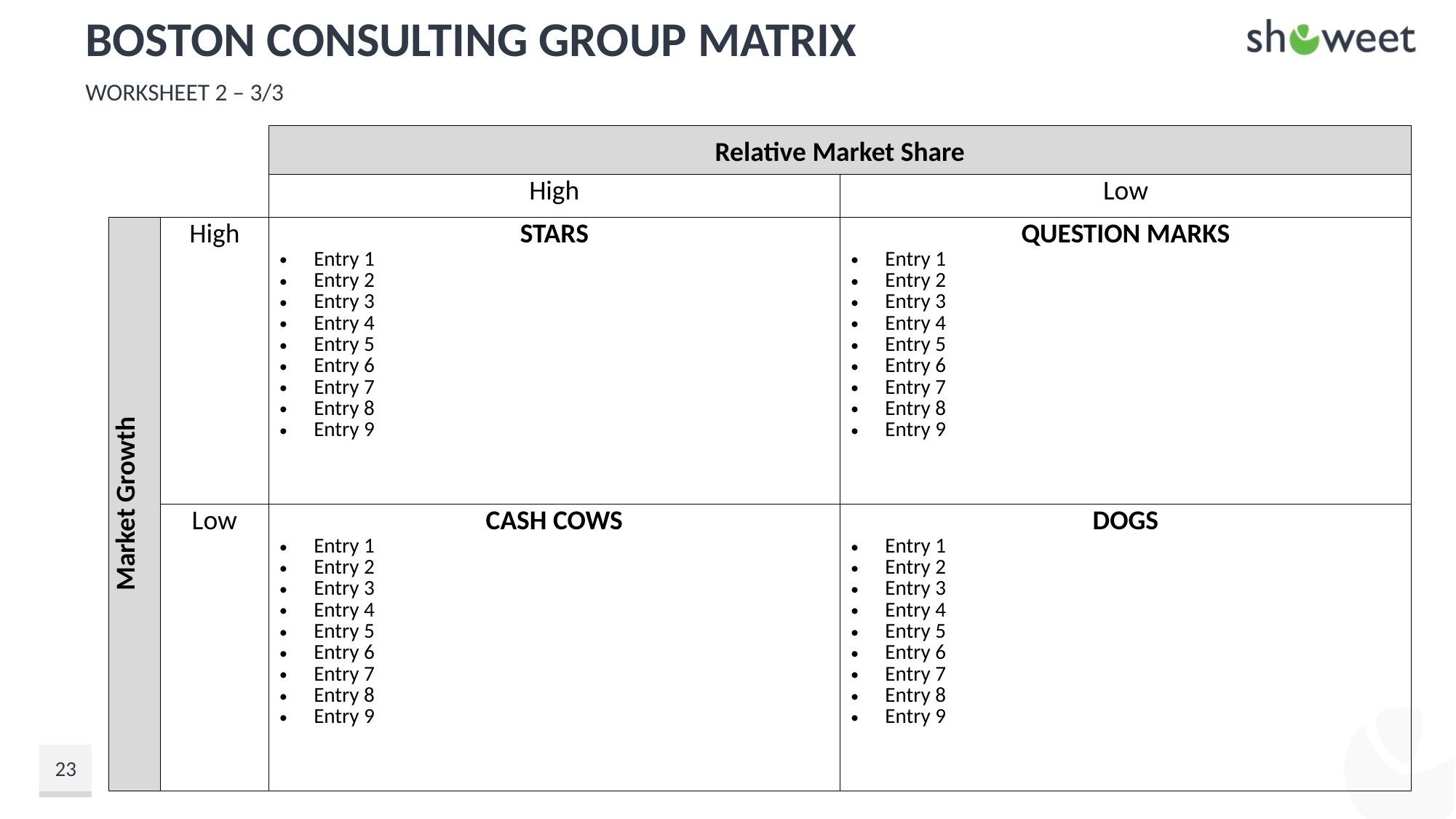

# Boston Consulting Group Matrix
Worksheet 2 – 3/3
|  |  | Relative Market Share |  |
| --- | --- | --- | --- |
|  |  | High | Low |
| Market Growth | High | STARS Entry 1 Entry 2 Entry 3 Entry 4 Entry 5 Entry 6 Entry 7 Entry 8 Entry 9 | QUESTION MARKS Entry 1 Entry 2 Entry 3 Entry 4 Entry 5 Entry 6 Entry 7 Entry 8 Entry 9 |
|  | Low | CASH COWS Entry 1 Entry 2 Entry 3 Entry 4 Entry 5 Entry 6 Entry 7 Entry 8 Entry 9 | DOGS Entry 1 Entry 2 Entry 3 Entry 4 Entry 5 Entry 6 Entry 7 Entry 8 Entry 9 |